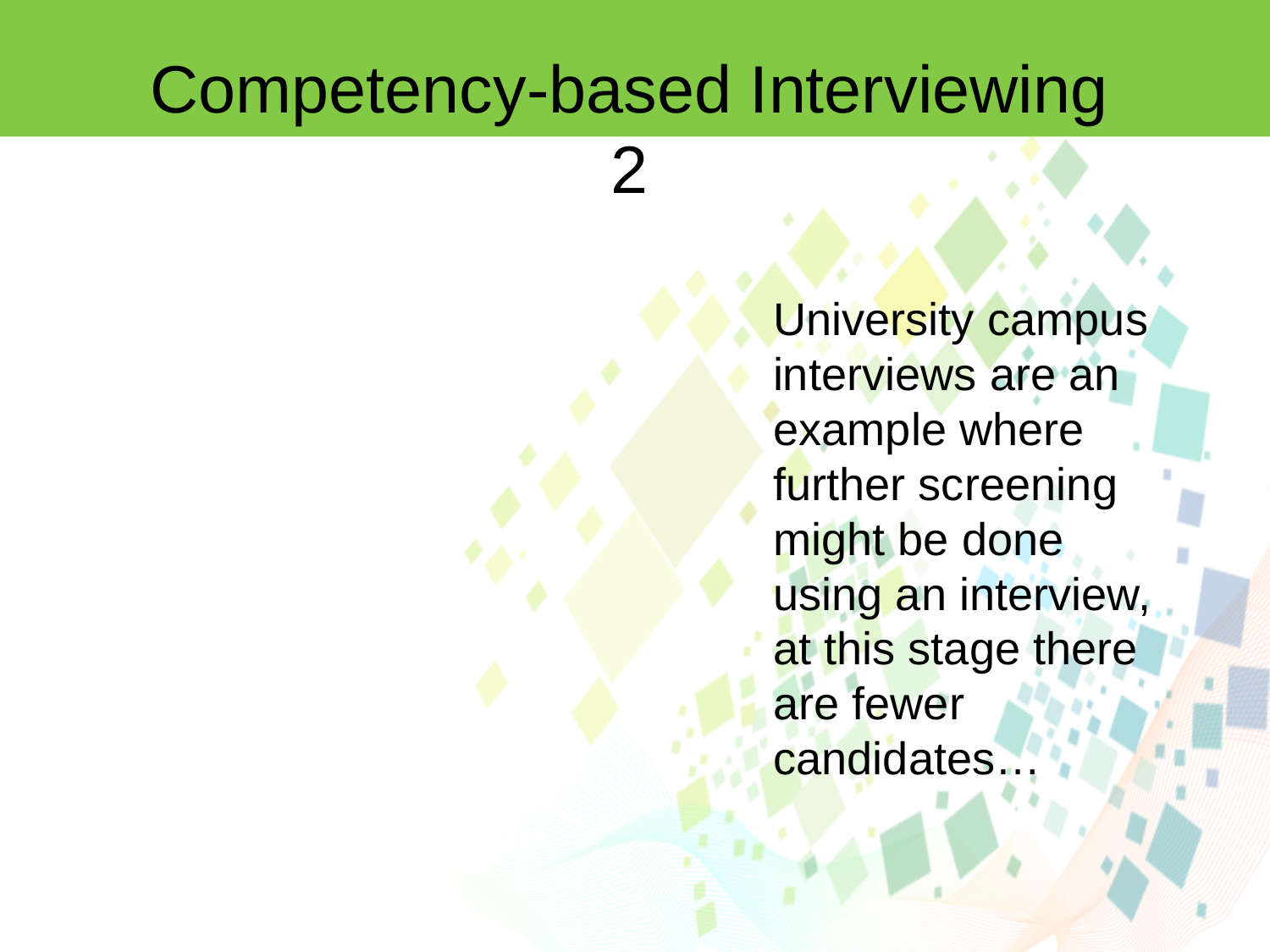

Competency-based Interviewing 2
University campus interviews are an example where further screening might be done using an interview, at this stage there are fewer candidates…